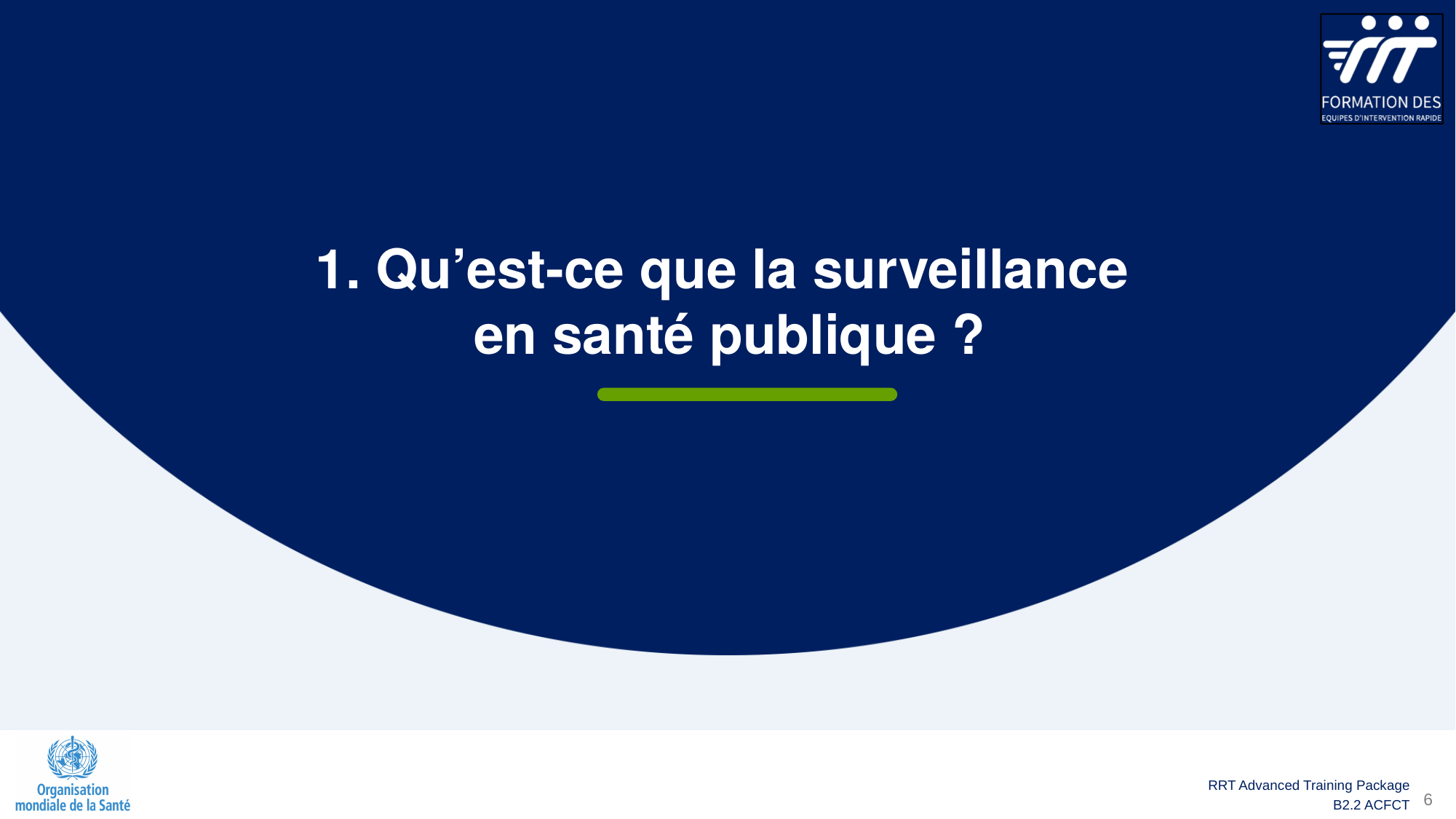

1. Qu’est-ce que la surveillance
en santé publique ?